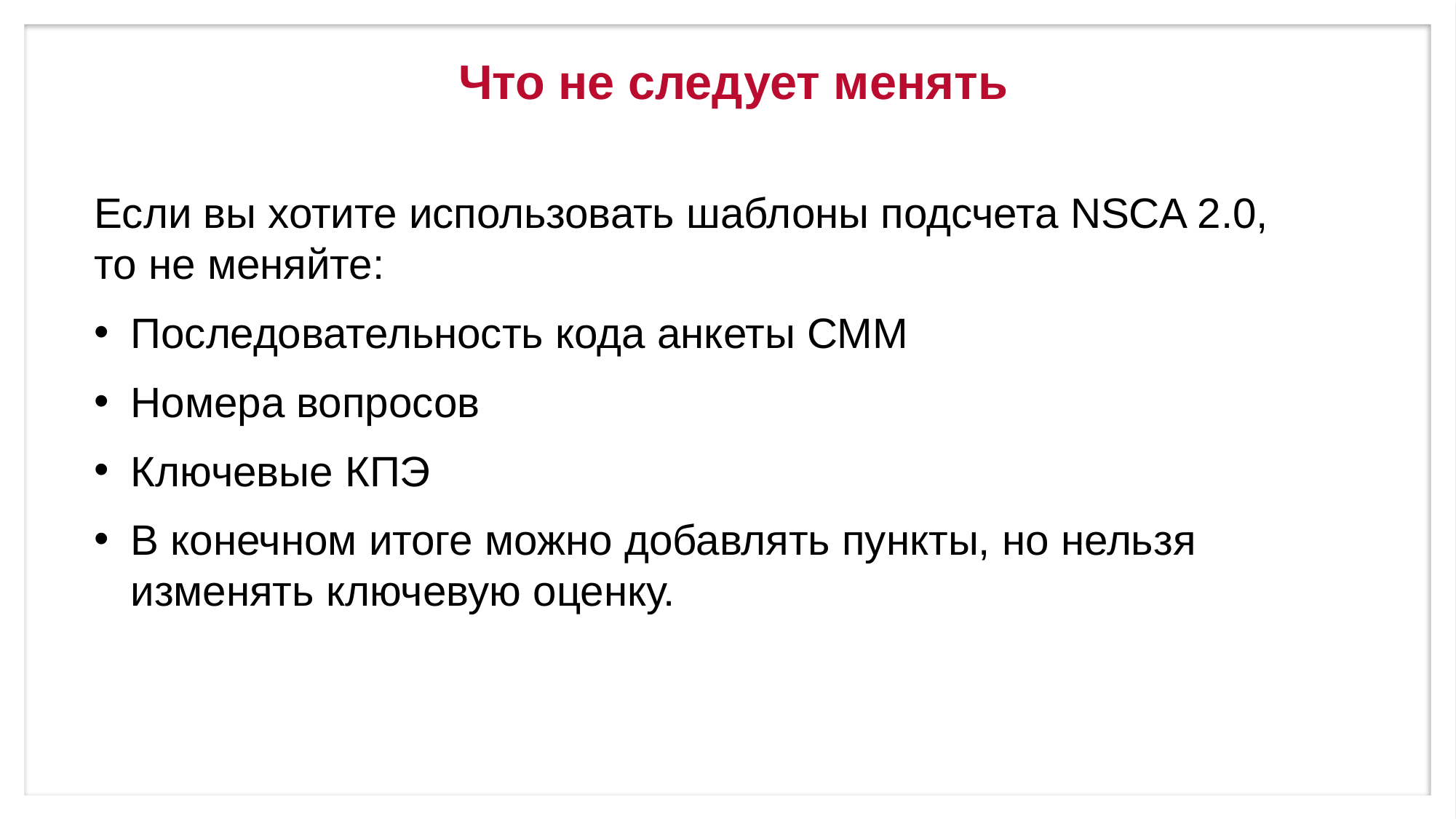

# Что не следует менять
Если вы хотите использовать шаблоны подсчета NSCA 2.0, то не меняйте:
Последовательность кода анкеты СММ
Номера вопросов
Ключевые КПЭ
В конечном итоге можно добавлять пункты, но нельзя изменять ключевую оценку.